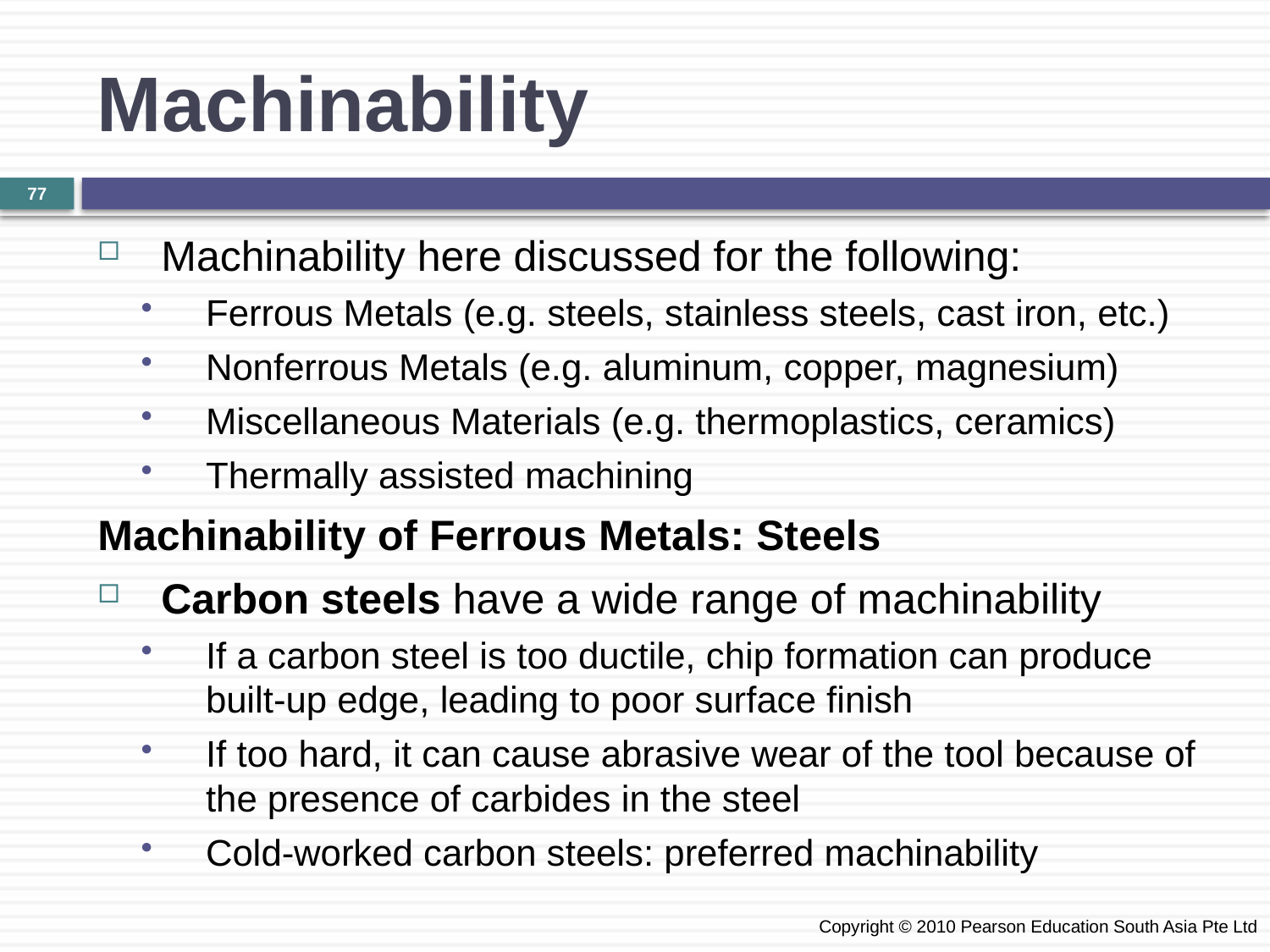

Machinability
77
Machinability here discussed for the following:
Ferrous Metals (e.g. steels, stainless steels, cast iron, etc.)
Nonferrous Metals (e.g. aluminum, copper, magnesium)
Miscellaneous Materials (e.g. thermoplastics, ceramics)
Thermally assisted machining
Machinability of Ferrous Metals: Steels
Carbon steels have a wide range of machinability
If a carbon steel is too ductile, chip formation can produce built-up edge, leading to poor surface finish
If too hard, it can cause abrasive wear of the tool because of the presence of carbides in the steel
Cold-worked carbon steels: preferred machinability
   Copyright © 2010 Pearson Education South Asia Pte Ltd